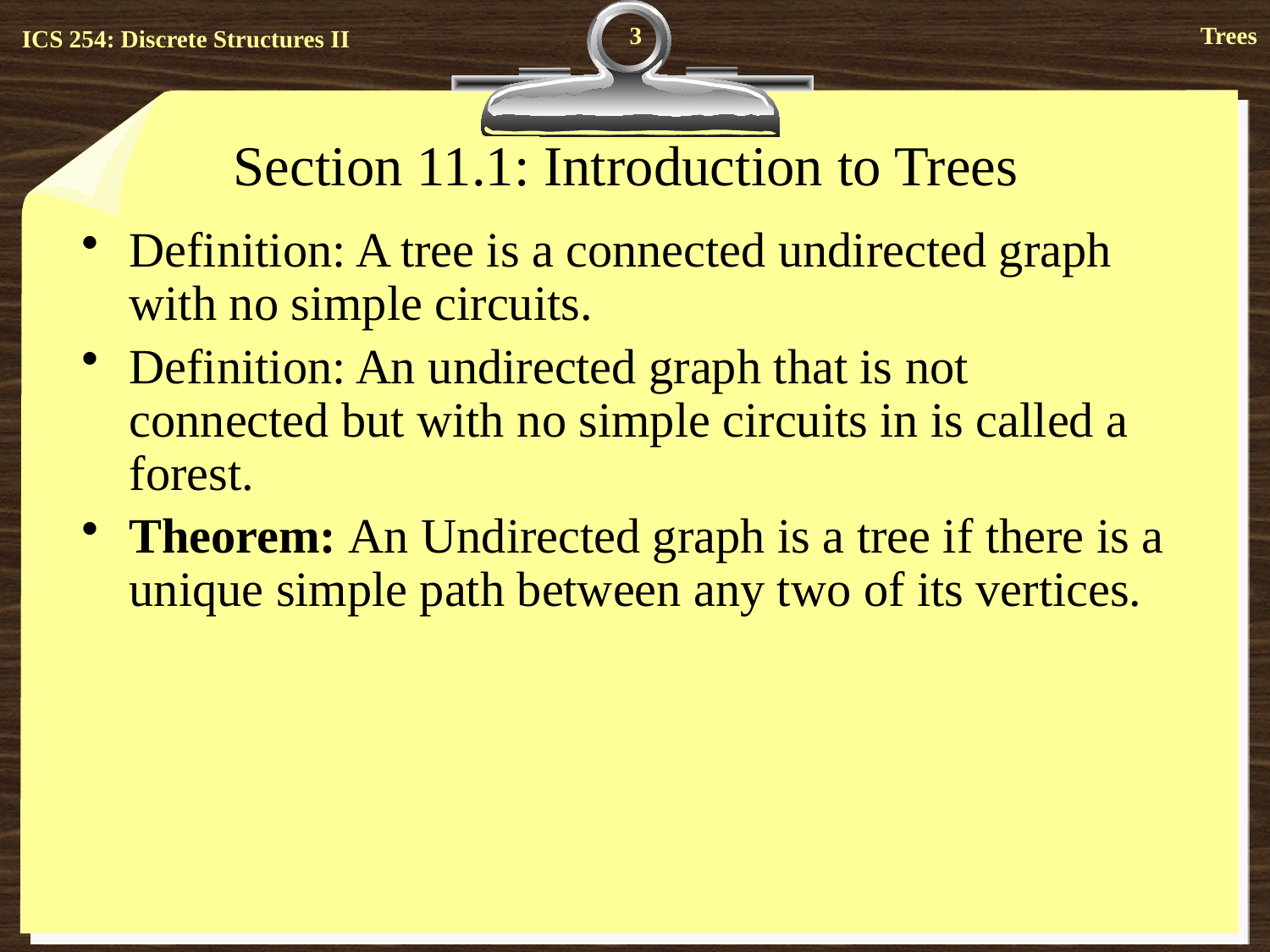

3
# Section 11.1: Introduction to Trees
Definition: A tree is a connected undirected graph with no simple circuits.
Definition: An undirected graph that is not connected but with no simple circuits in is called a forest.
Theorem: An Undirected graph is a tree if there is a unique simple path between any two of its vertices.